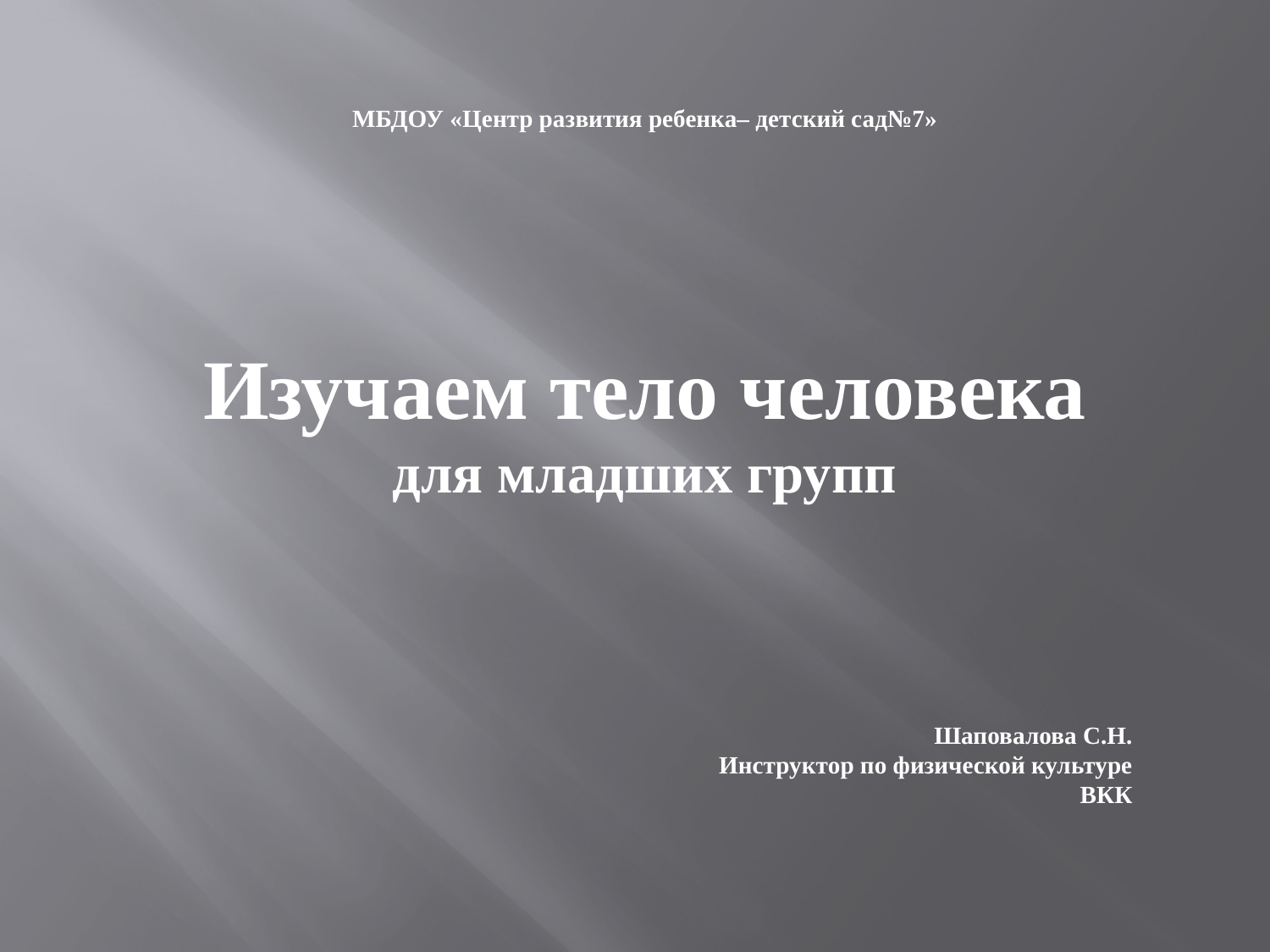

МБДОУ «Центр развития ребенка– детский сад№7»

Изучаем тело человека
для младших групп

Шаповалова С.Н.
Инструктор по физической культуре
ВКК